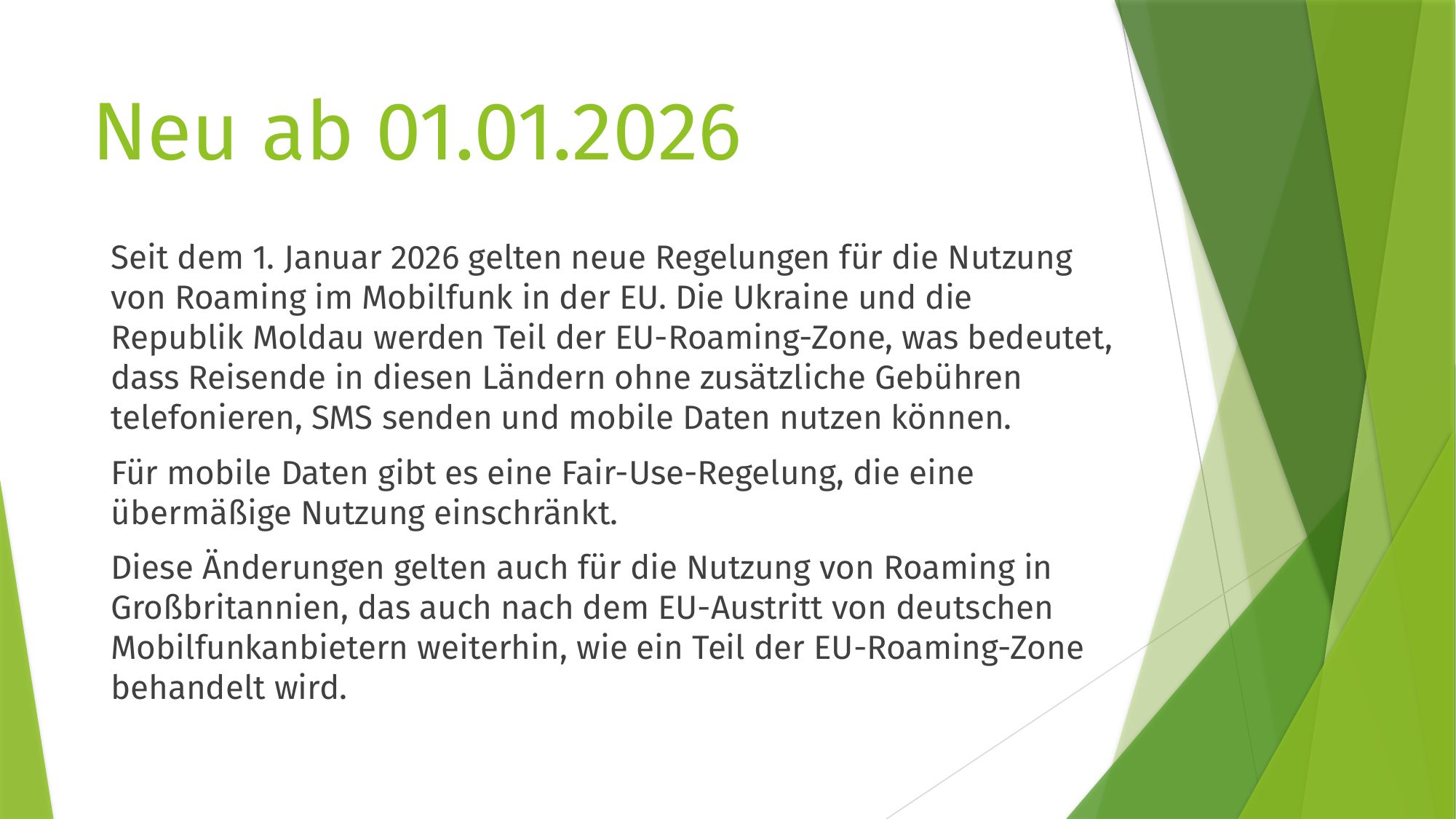

# Neu ab 01.01.2026
Seit dem 1. Januar 2026 gelten neue Regelungen für die Nutzung von Roaming im Mobilfunk in der EU. Die Ukraine und die Republik Moldau werden Teil der EU-Roaming-Zone, was bedeutet, dass Reisende in diesen Ländern ohne zusätzliche Gebühren telefonieren, SMS senden und mobile Daten nutzen können.
Für mobile Daten gibt es eine Fair-Use-Regelung, die eine übermäßige Nutzung einschränkt.
Diese Änderungen gelten auch für die Nutzung von Roaming in Großbritannien, das auch nach dem EU-Austritt von deutschen Mobilfunkanbietern weiterhin, wie ein Teil der EU-Roaming-Zone behandelt wird.